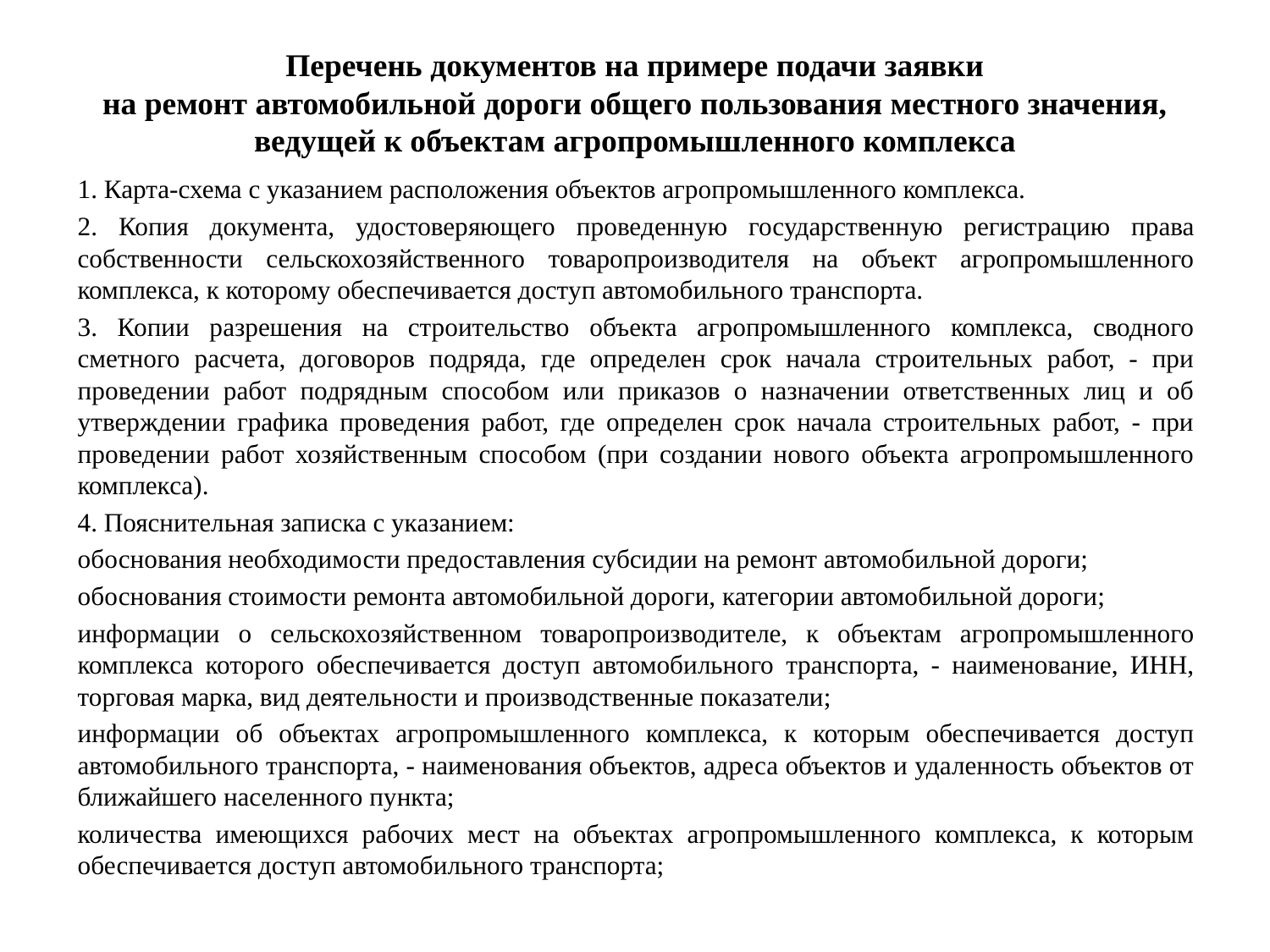

# Перечень документов на примере подачи заявки на ремонт автомобильной дороги общего пользования местного значения, ведущей к объектам агропромышленного комплекса
1. Карта-схема с указанием расположения объектов агропромышленного комплекса.
2. Копия документа, удостоверяющего проведенную государственную регистрацию права собственности сельскохозяйственного товаропроизводителя на объект агропромышленного комплекса, к которому обеспечивается доступ автомобильного транспорта.
3. Копии разрешения на строительство объекта агропромышленного комплекса, сводного сметного расчета, договоров подряда, где определен срок начала строительных работ, - при проведении работ подрядным способом или приказов о назначении ответственных лиц и об утверждении графика проведения работ, где определен срок начала строительных работ, - при проведении работ хозяйственным способом (при создании нового объекта агропромышленного комплекса).
4. Пояснительная записка с указанием:
обоснования необходимости предоставления субсидии на ремонт автомобильной дороги;
обоснования стоимости ремонта автомобильной дороги, категории автомобильной дороги;
информации о сельскохозяйственном товаропроизводителе, к объектам агропромышленного комплекса которого обеспечивается доступ автомобильного транспорта, - наименование, ИНН, торговая марка, вид деятельности и производственные показатели;
информации об объектах агропромышленного комплекса, к которым обеспечивается доступ автомобильного транспорта, - наименования объектов, адреса объектов и удаленность объектов от ближайшего населенного пункта;
количества имеющихся рабочих мест на объектах агропромышленного комплекса, к которым обеспечивается доступ автомобильного транспорта;